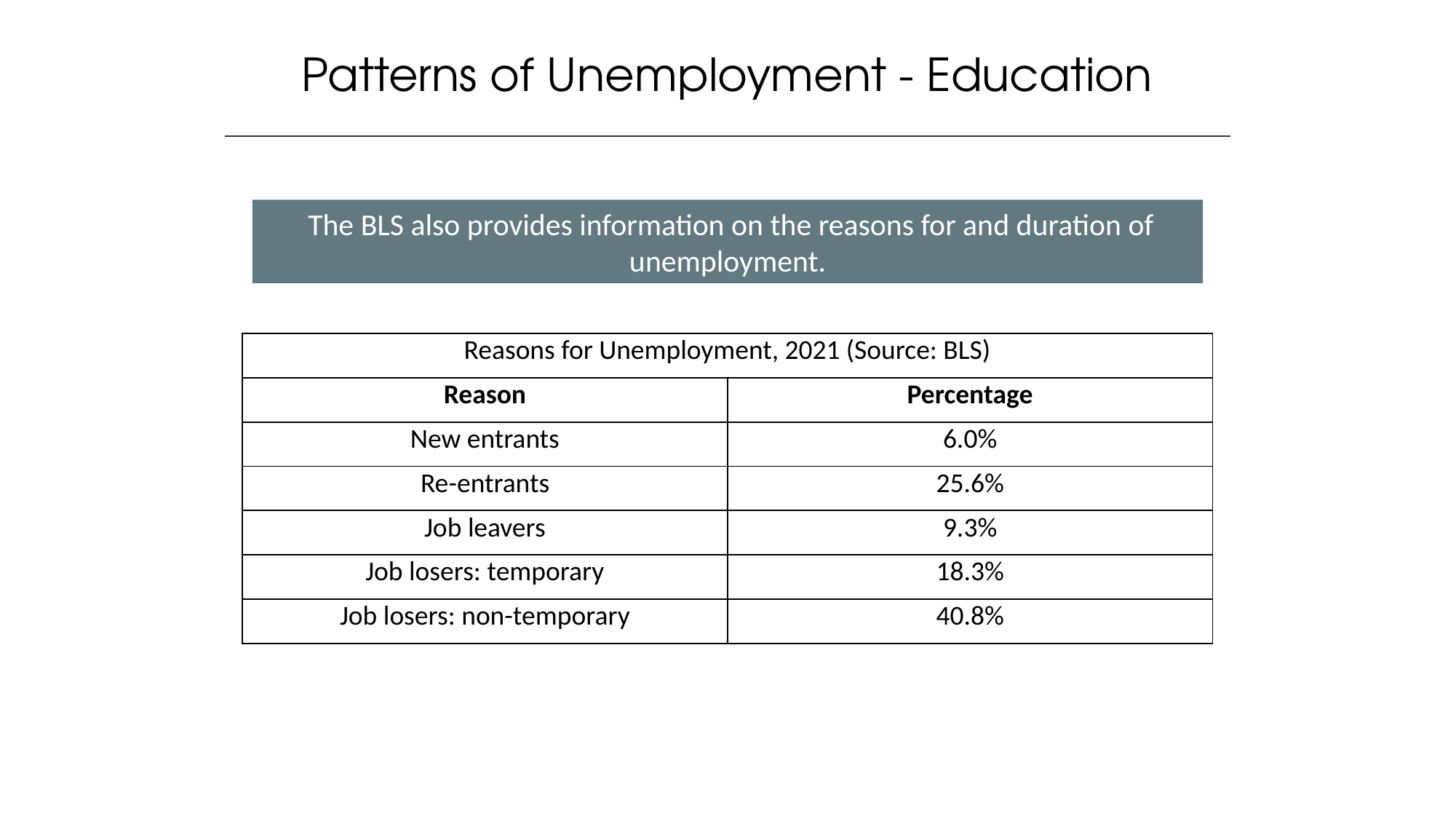

Patterns of Unemployment - Education
 The BLS also provides information on the reasons for and duration of unemployment.
| Reasons for Unemployment, 2021 (Source: BLS) |  |
| --- | --- |
| Reason | Percentage |
| New entrants | 6.0% |
| Re-entrants | 25.6% |
| Job leavers | 9.3% |
| Job losers: temporary | 18.3% |
| Job losers: non-temporary | 40.8% |